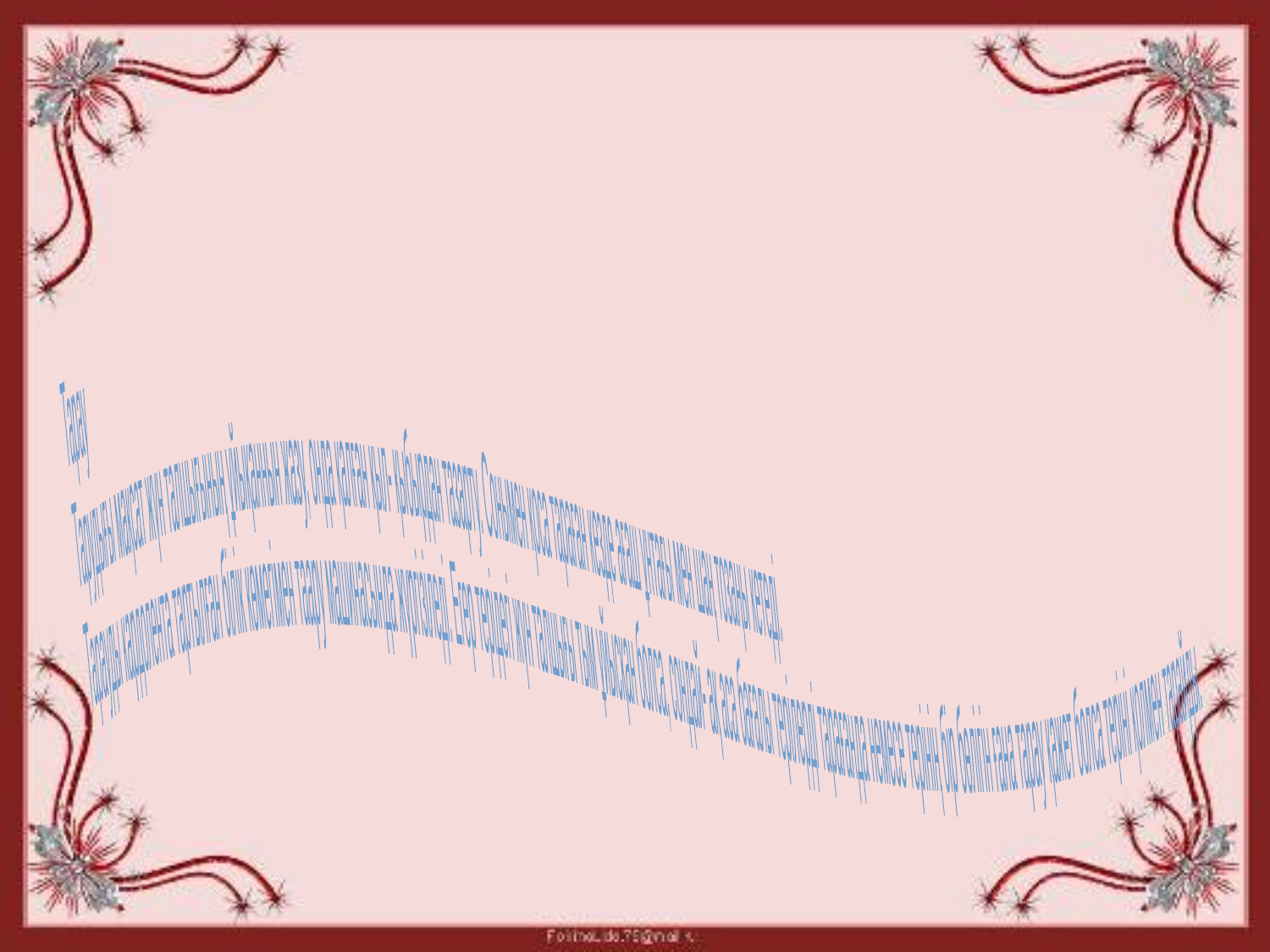

Тарау
Тарудығы мақсат жүн талшығының ұйықаннын жазу, онда қалған қыл- қыбырдан тазарту. Сонымен қоса тараған кезде ағаш ұнтағы мен шаң тозаңы кетеді.
Тарауды кардолента тартылған білік көмегімен таару машинасында жүргізіледі. Егер терідегі жүн талшығы тым ұйысқан болса, сондай- ақ аса бағалы терілерді тарағанда немесе терінің бір бөлігін ғана тарау қажет болса теріні қолмен тарайды.